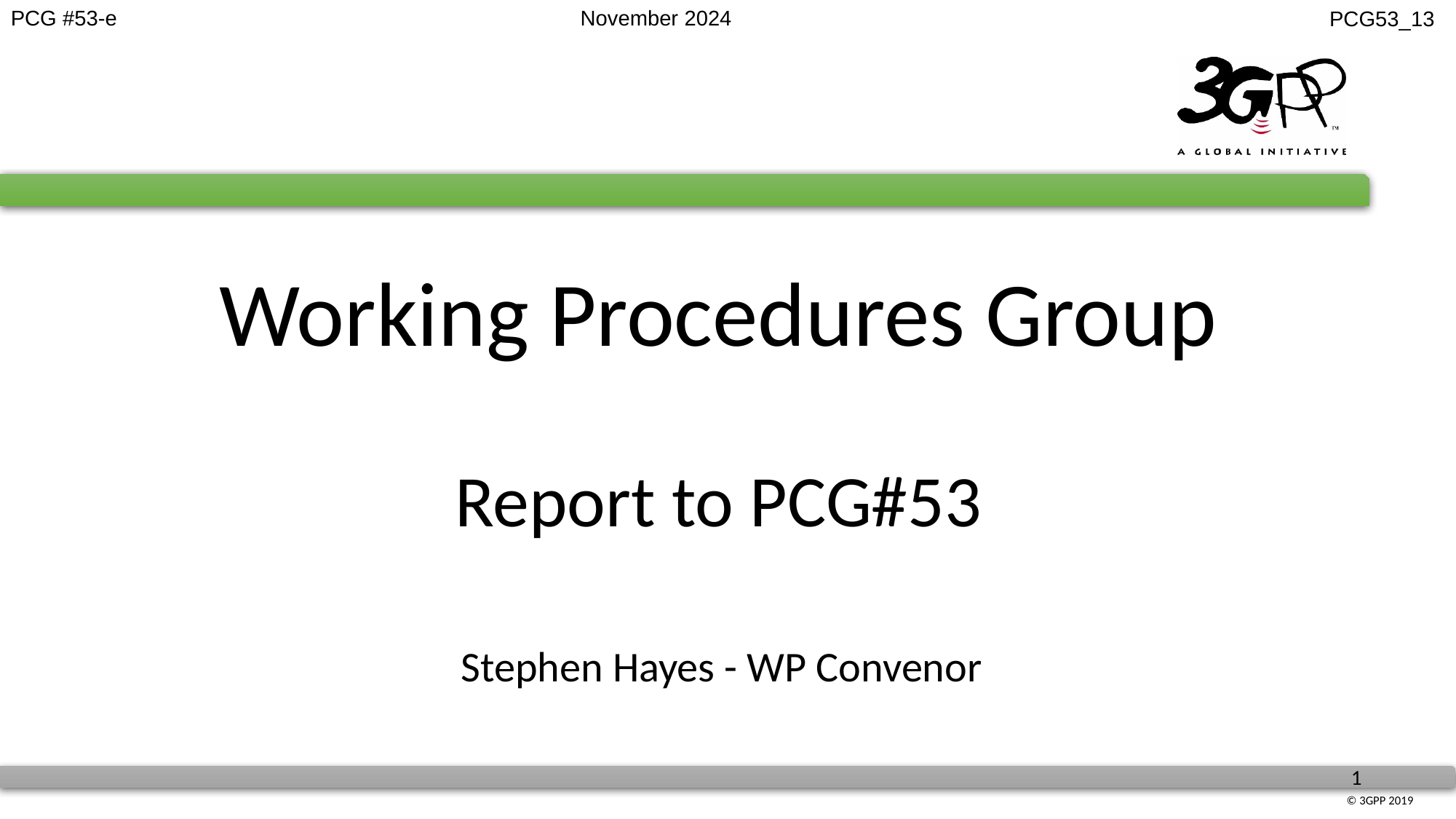

# Working Procedures Group Report to PCG#53
Stephen Hayes - WP Convenor